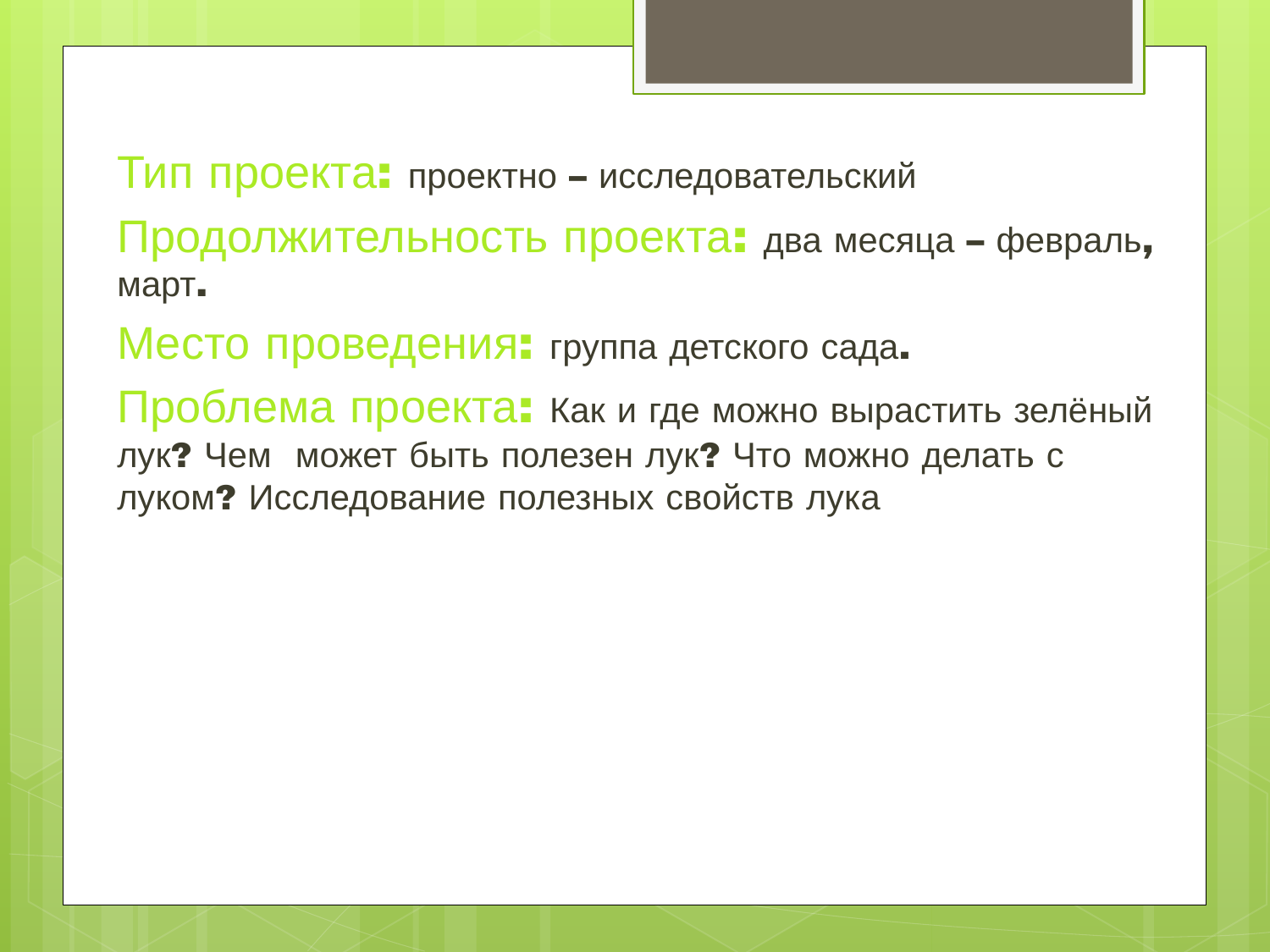

Тип проекта: проектно – исследовательский
Продолжительность проекта: два месяца – февраль, март.
Место проведения: группа детского сада.
Проблема проекта: Как и где можно вырастить зелёный лук? Чем  может быть полезен лук? Что можно делать с луком? Исследование полезных свойств лука